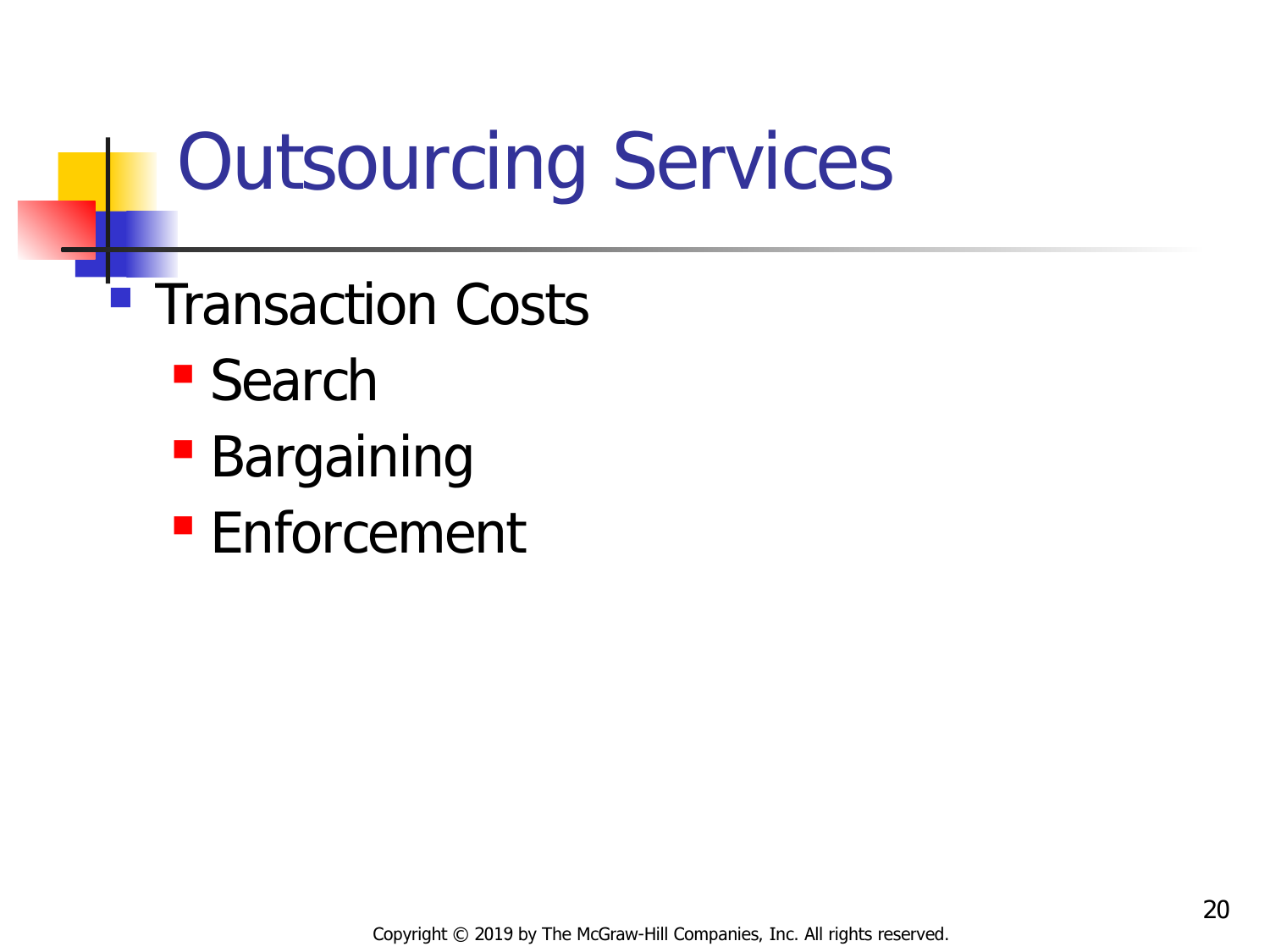

# Outsourcing Services
Transaction Costs
Search
Bargaining
Enforcement
20
Copyright © 2019 by The McGraw-Hill Companies, Inc. All rights reserved.